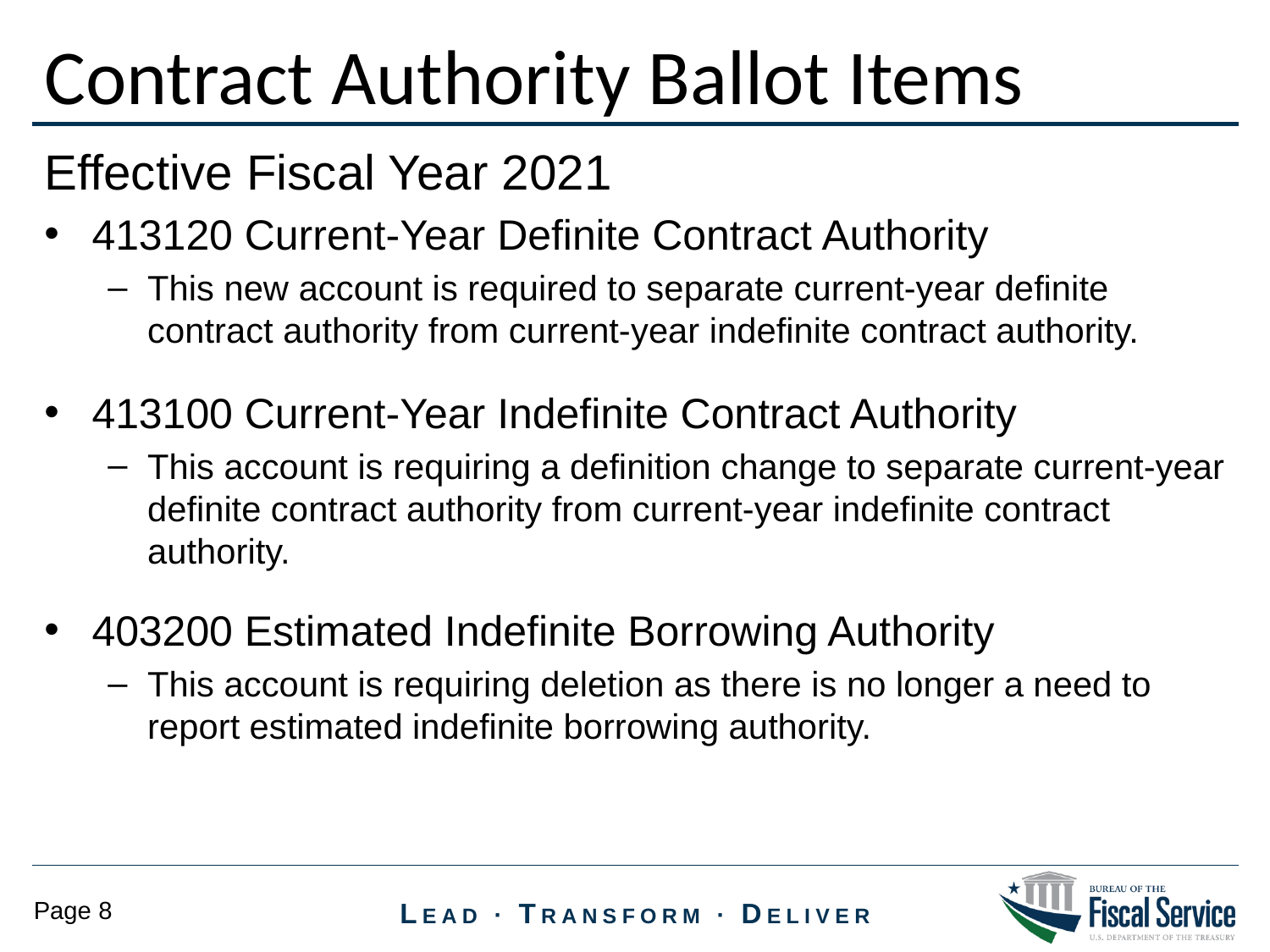

Contract Authority Ballot Items
Effective Fiscal Year 2021
413120 Current-Year Definite Contract Authority
This new account is required to separate current-year definite contract authority from current-year indefinite contract authority.

413100 Current-Year Indefinite Contract Authority
This account is requiring a definition change to separate current-year definite contract authority from current-year indefinite contract authority.

403200 Estimated Indefinite Borrowing Authority
This account is requiring deletion as there is no longer a need to report estimated indefinite borrowing authority.